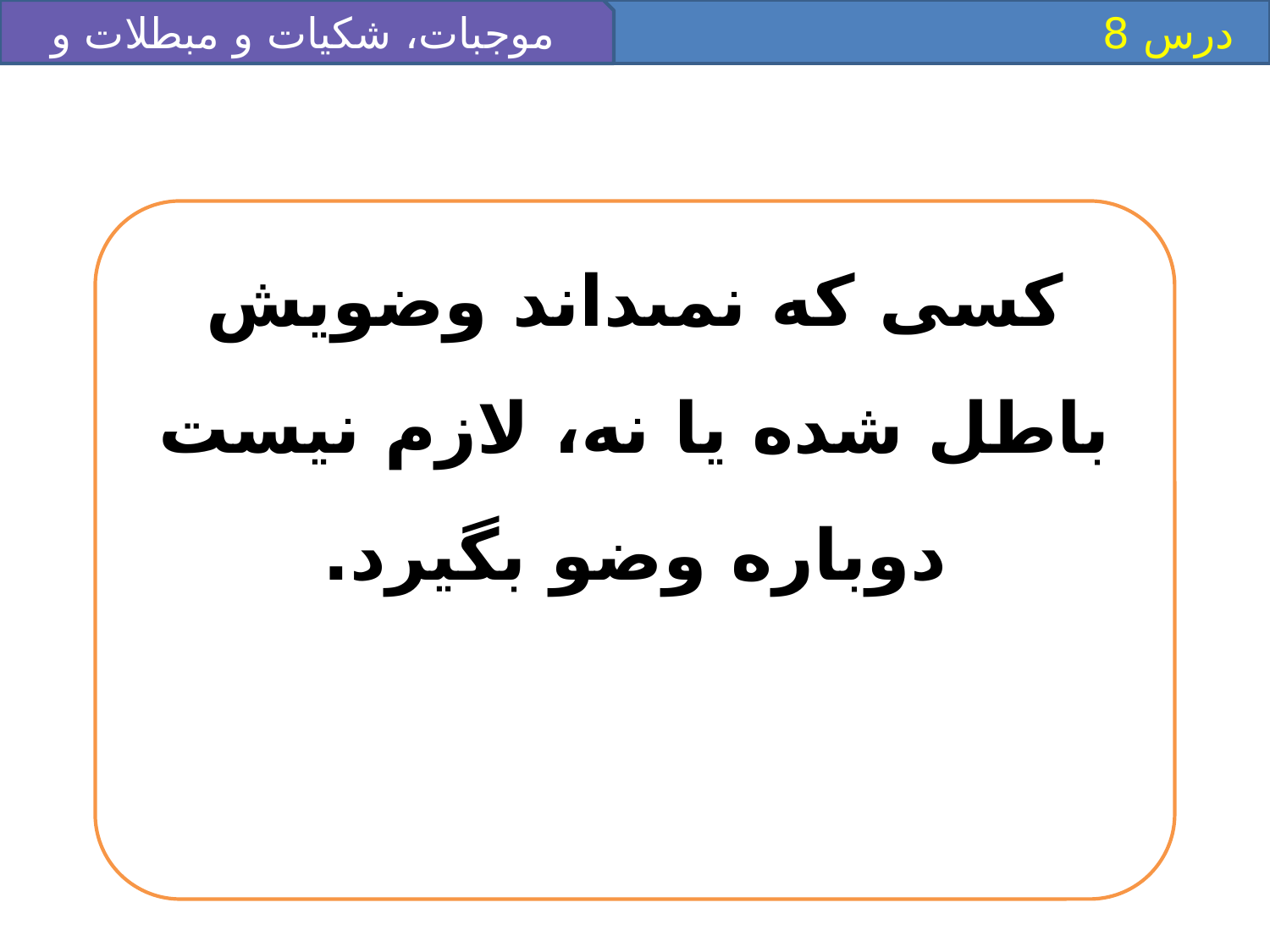

موجبات، شکيات و مبطلات و ضو
 درس 8

كسى كه نمى‏داند وضويش باطل شده يا نه، لازم نيست دوباره وضو بگيرد.